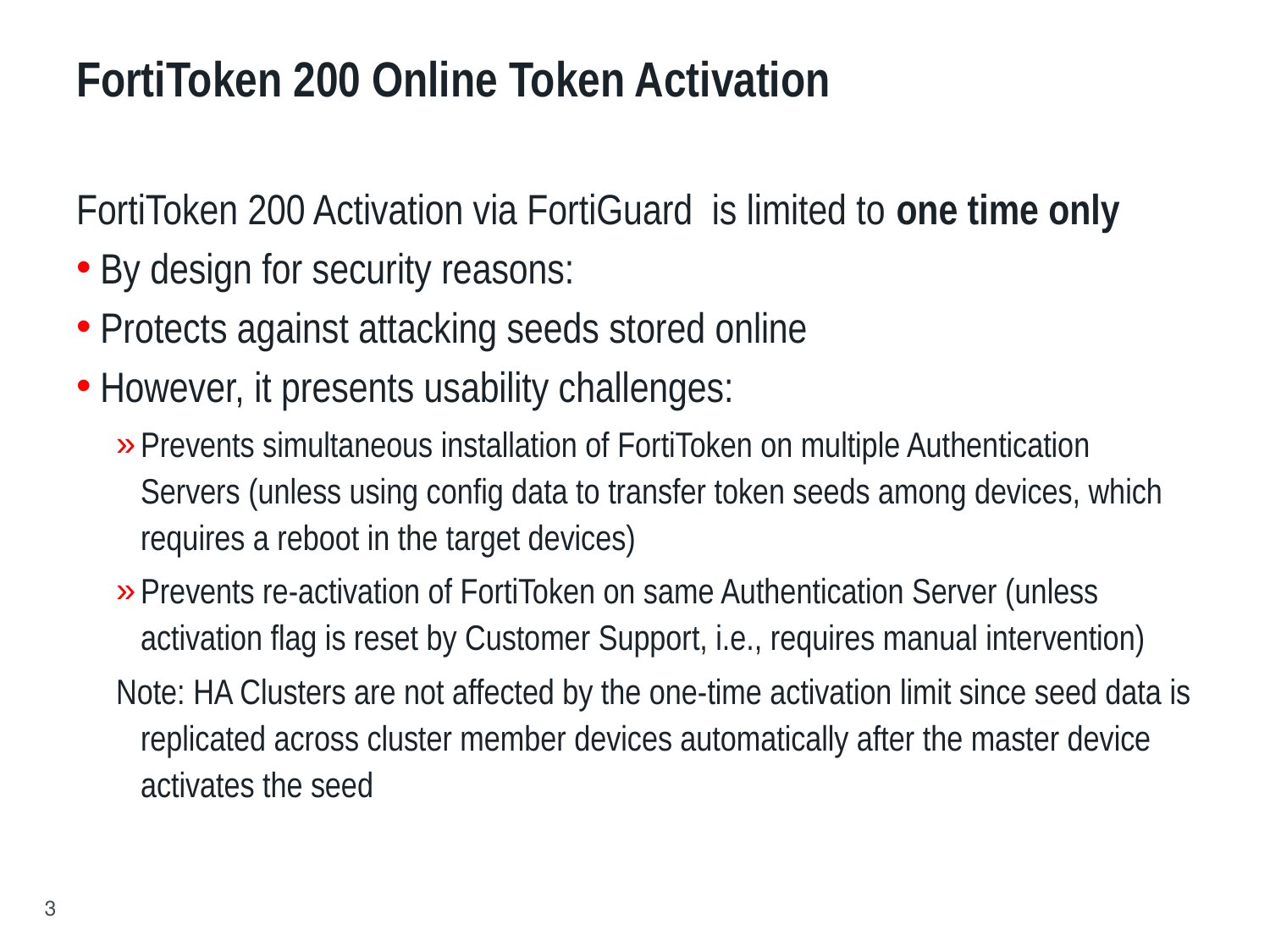

# FortiToken 200 Online Token Activation
FortiToken 200 Activation via FortiGuard  is limited to one time only
By design for security reasons:
Protects against attacking seeds stored online
However, it presents usability challenges:
Prevents simultaneous installation of FortiToken on multiple Authentication Servers (unless using config data to transfer token seeds among devices, which requires a reboot in the target devices)
Prevents re-activation of FortiToken on same Authentication Server (unless activation flag is reset by Customer Support, i.e., requires manual intervention)
Note: HA Clusters are not affected by the one-time activation limit since seed data is replicated across cluster member devices automatically after the master device activates the seed

3